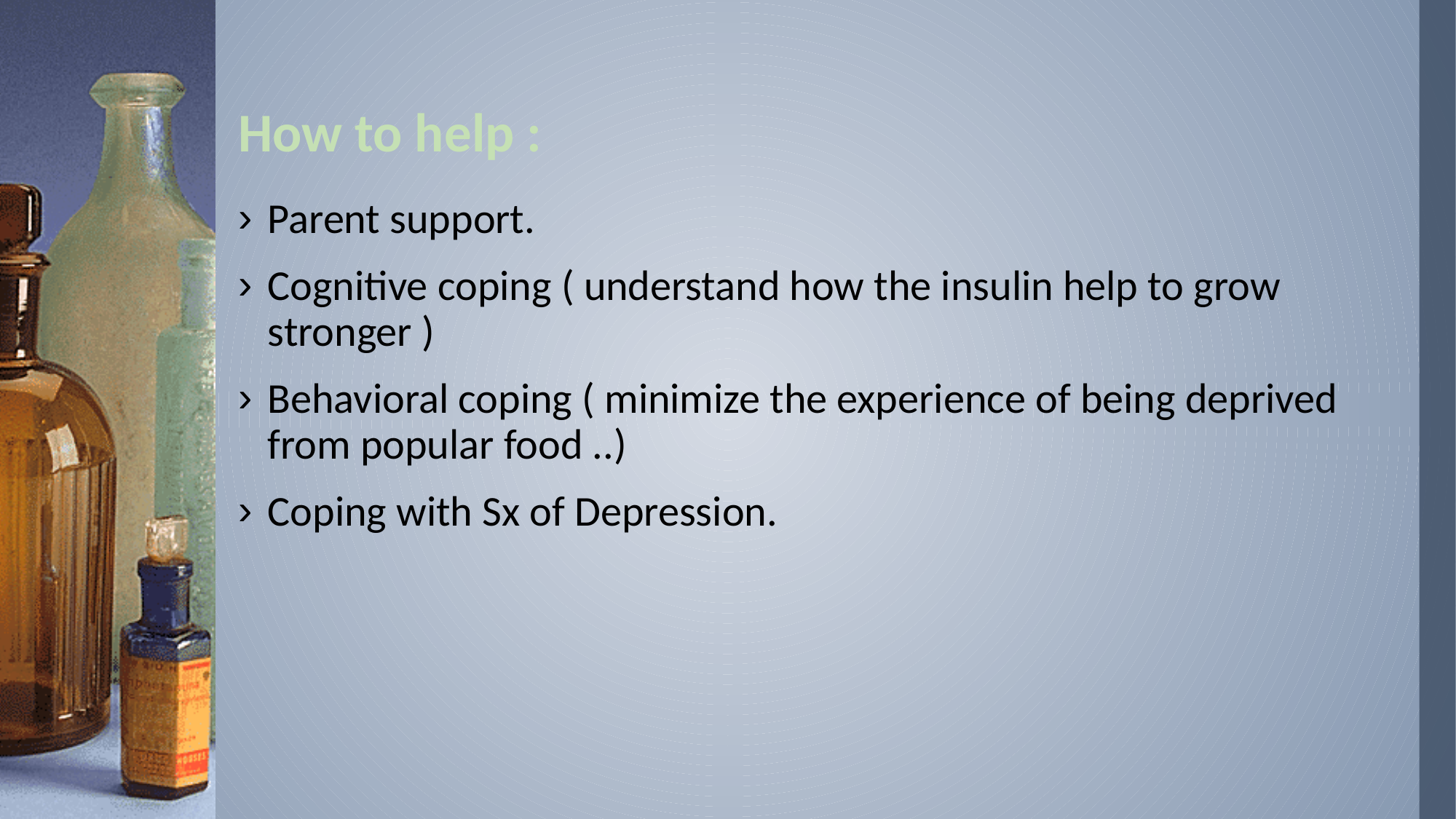

# How to help :
Parent support.
Cognitive coping ( understand how the insulin help to grow stronger )
Behavioral coping ( minimize the experience of being deprived from popular food ..)
Coping with Sx of Depression.